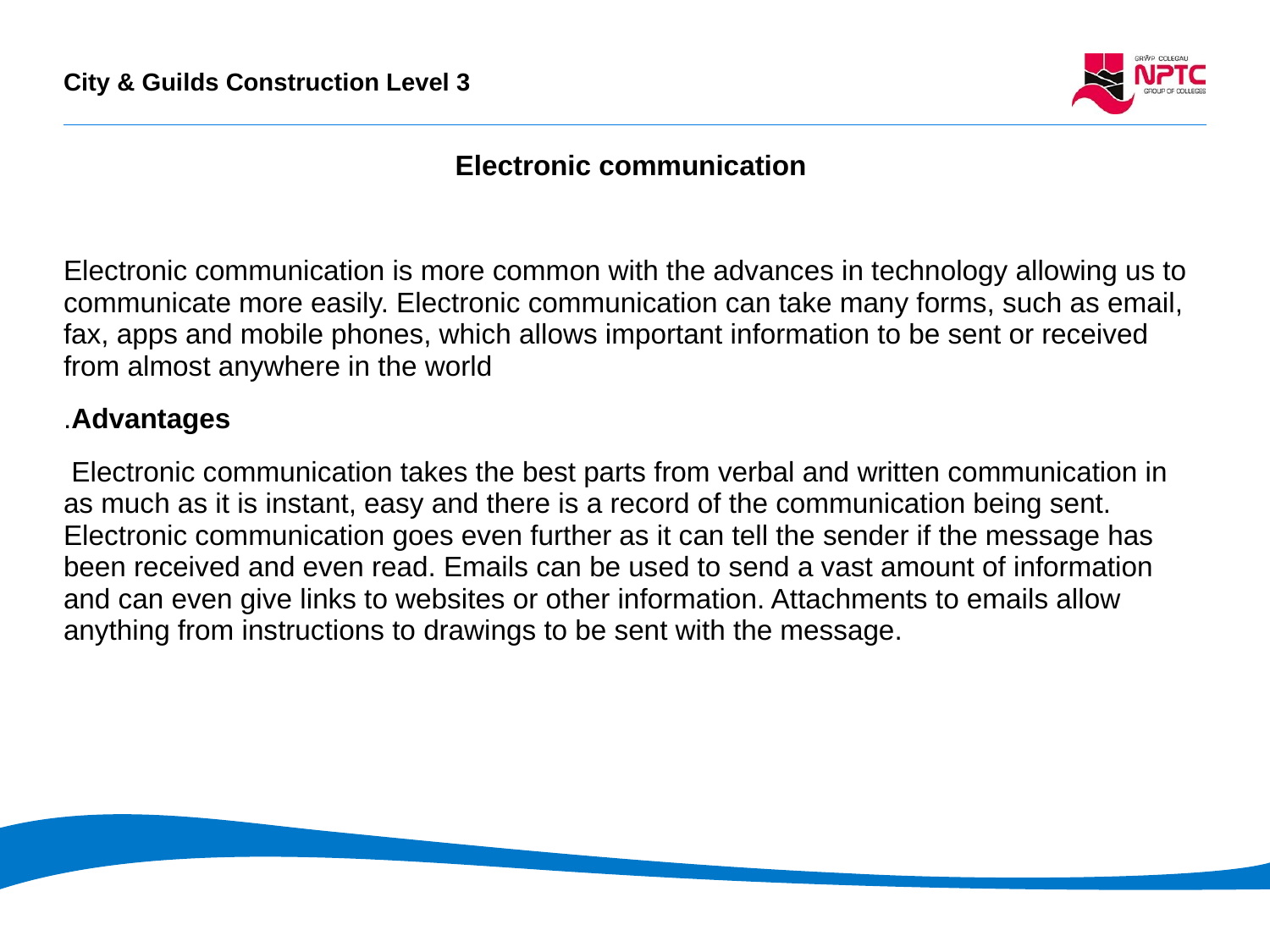

Electronic communication

Electronic communication is more common with the advances in technology allowing us to communicate more easily. Electronic communication can take many forms, such as email, fax, apps and mobile phones, which allows important information to be sent or received from almost anywhere in the world
.Advantages
 Electronic communication takes the best parts from verbal and written communication in as much as it is instant, easy and there is a record of the communication being sent. Electronic communication goes even further as it can tell the sender if the message has been received and even read. Emails can be used to send a vast amount of information and can even give links to websites or other information. Attachments to emails allow anything from instructions to drawings to be sent with the message.